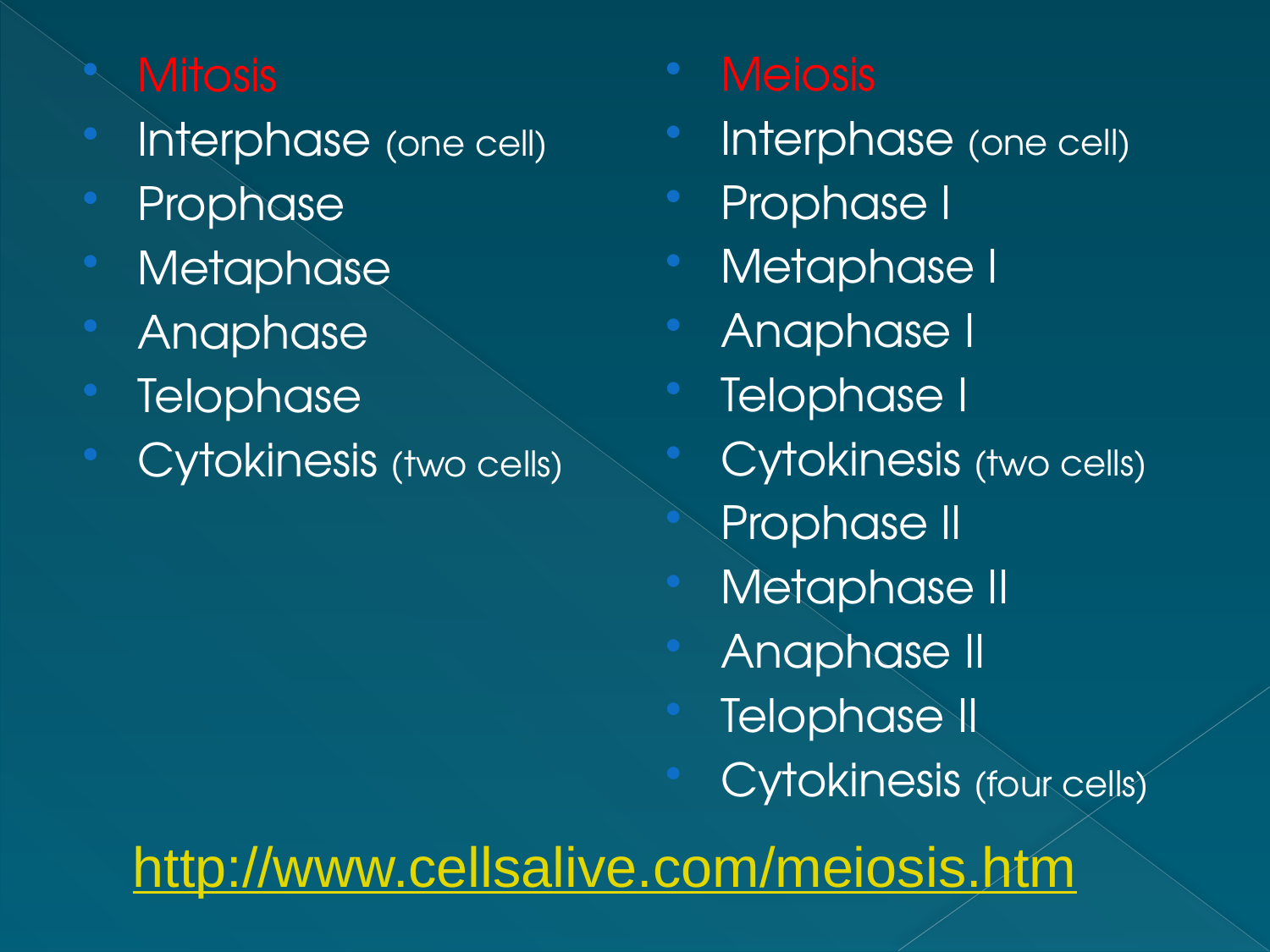

#
Meiosis
Interphase (one cell)
Prophase I
Metaphase I
Anaphase I
Telophase I
Cytokinesis (two cells)
Prophase II
Metaphase II
Anaphase II
Telophase II
Cytokinesis (four cells)
Mitosis
Interphase (one cell)
Prophase
Metaphase
Anaphase
Telophase
Cytokinesis (two cells)

http://www.cellsalive.com/meiosis.htm